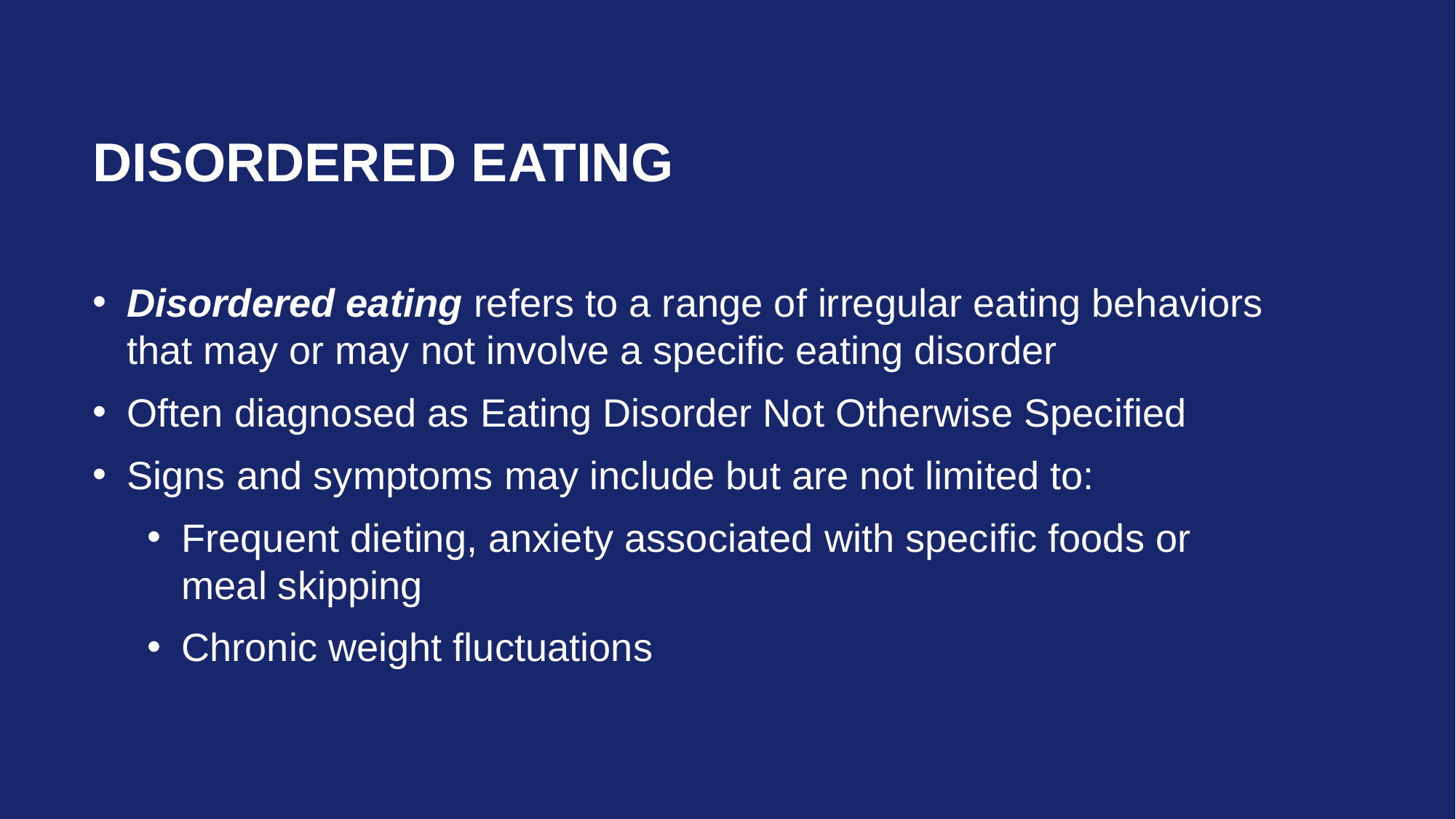

# Disordered eating
Disordered eating refers to a range of irregular eating behaviors that may or may not involve a specific eating disorder
Often diagnosed as Eating Disorder Not Otherwise Specified
Signs and symptoms may include but are not limited to:
Frequent dieting, anxiety associated with specific foods or meal skipping
Chronic weight fluctuations